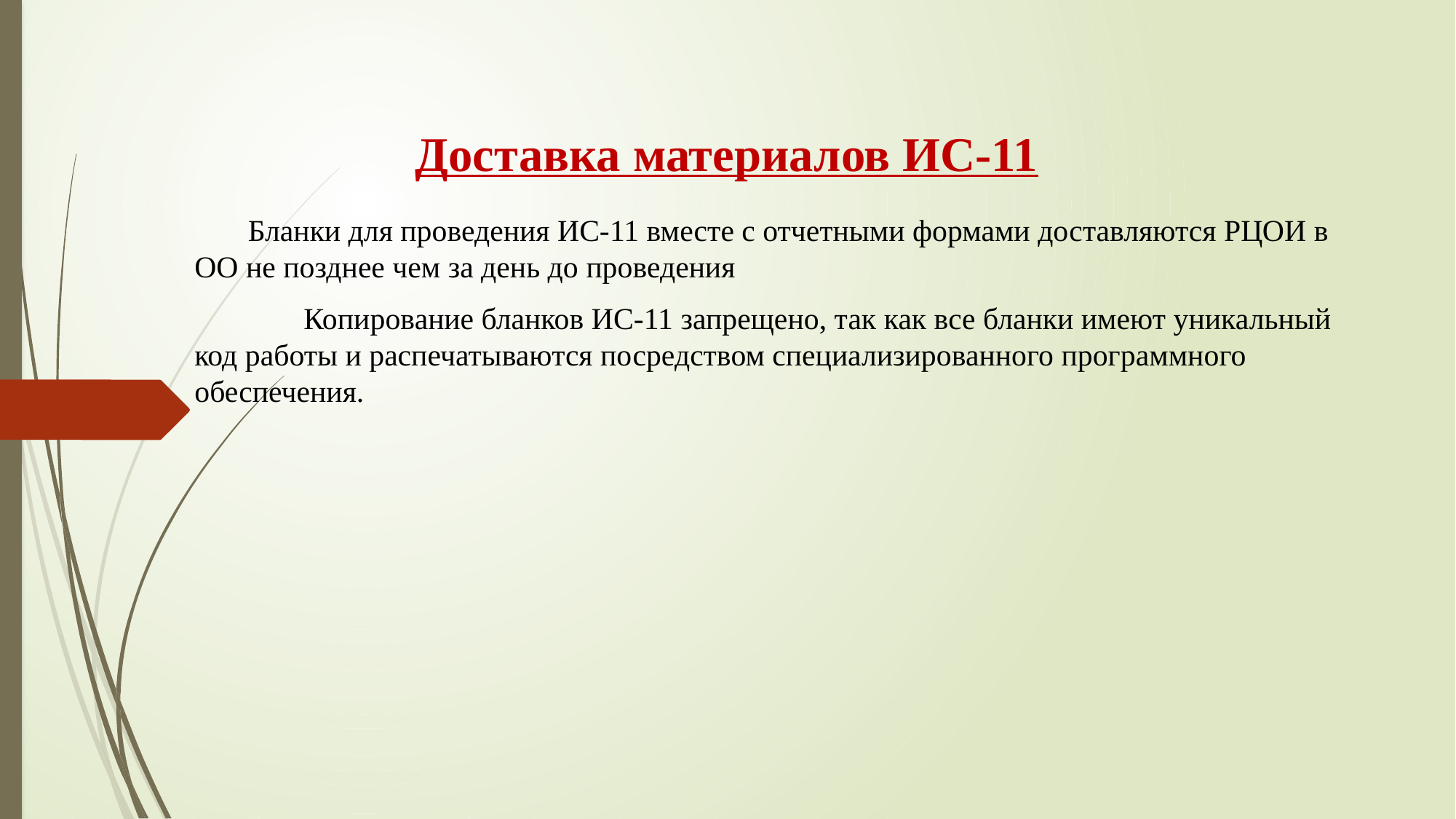

# Доставка материалов ИС-11
       Бланки для проведения ИС-11 вместе с отчетными формами доставляются РЦОИ в ОО не позднее чем за день до проведения
	Копирование бланков ИС-11 запрещено, так как все бланки имеют уникальный код работы и распечатываются посредством специализированного программного обеспечения.